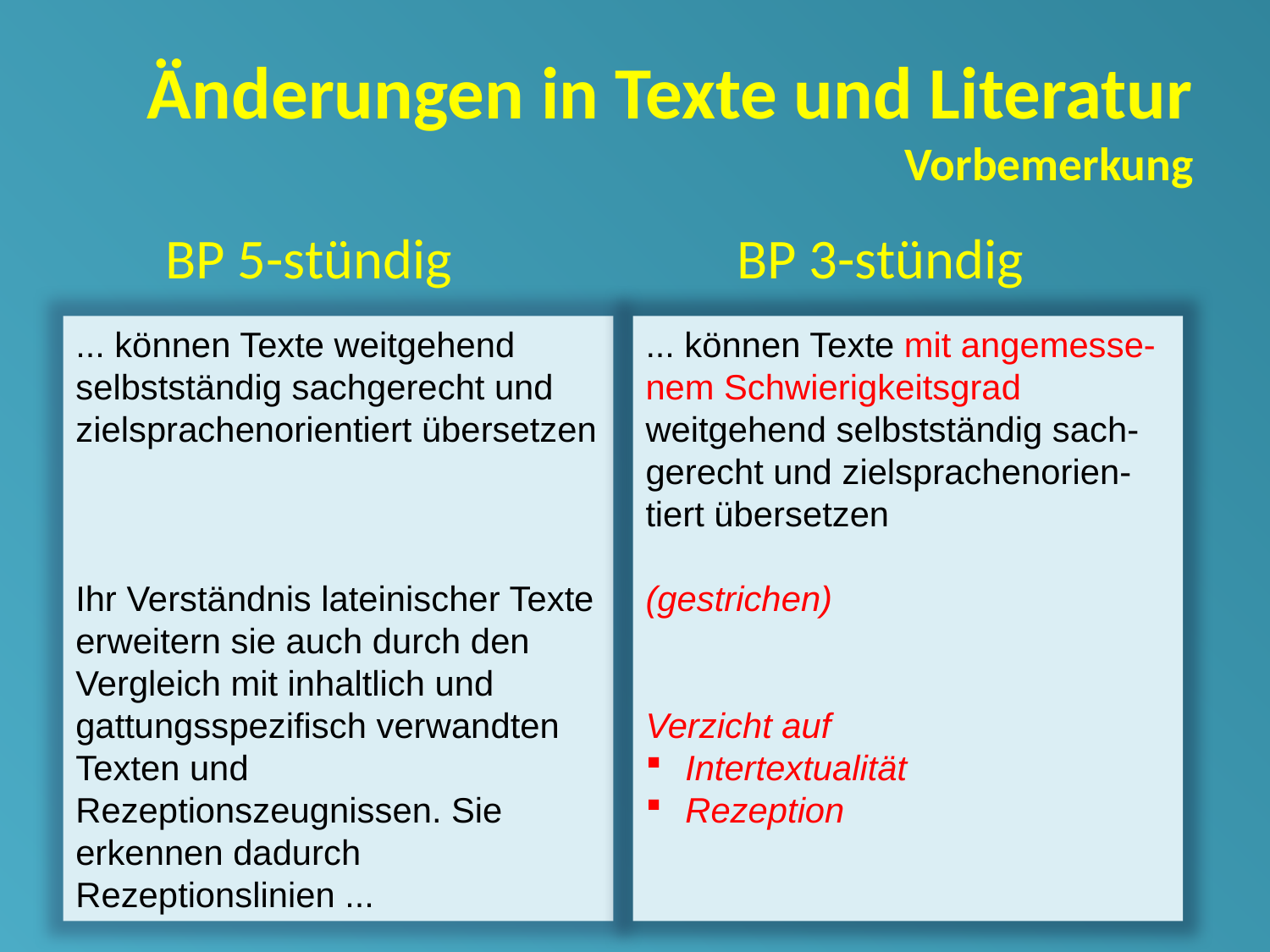

# Änderungen in Texte und Literatur Vorbemerkung
       BP 5-stündig			  BP 3-stündig
... können Texte mit angemesse-nem Schwierigkeitsgrad weitgehend selbstständig sach-gerecht und zielsprachenorien-tiert übersetzen

(gestrichen)

Verzicht auf
Intertextualität
Rezeption

... können Texte weitgehend selbstständig sachgerecht und zielsprachenorientiert übersetzen

Ihr Verständnis lateinischer Texte erweitern sie auch durch den Vergleich mit inhaltlich und gattungsspezifisch verwandten Texten und Rezeptionszeugnissen. Sie erkennen dadurch Rezeptionslinien ...